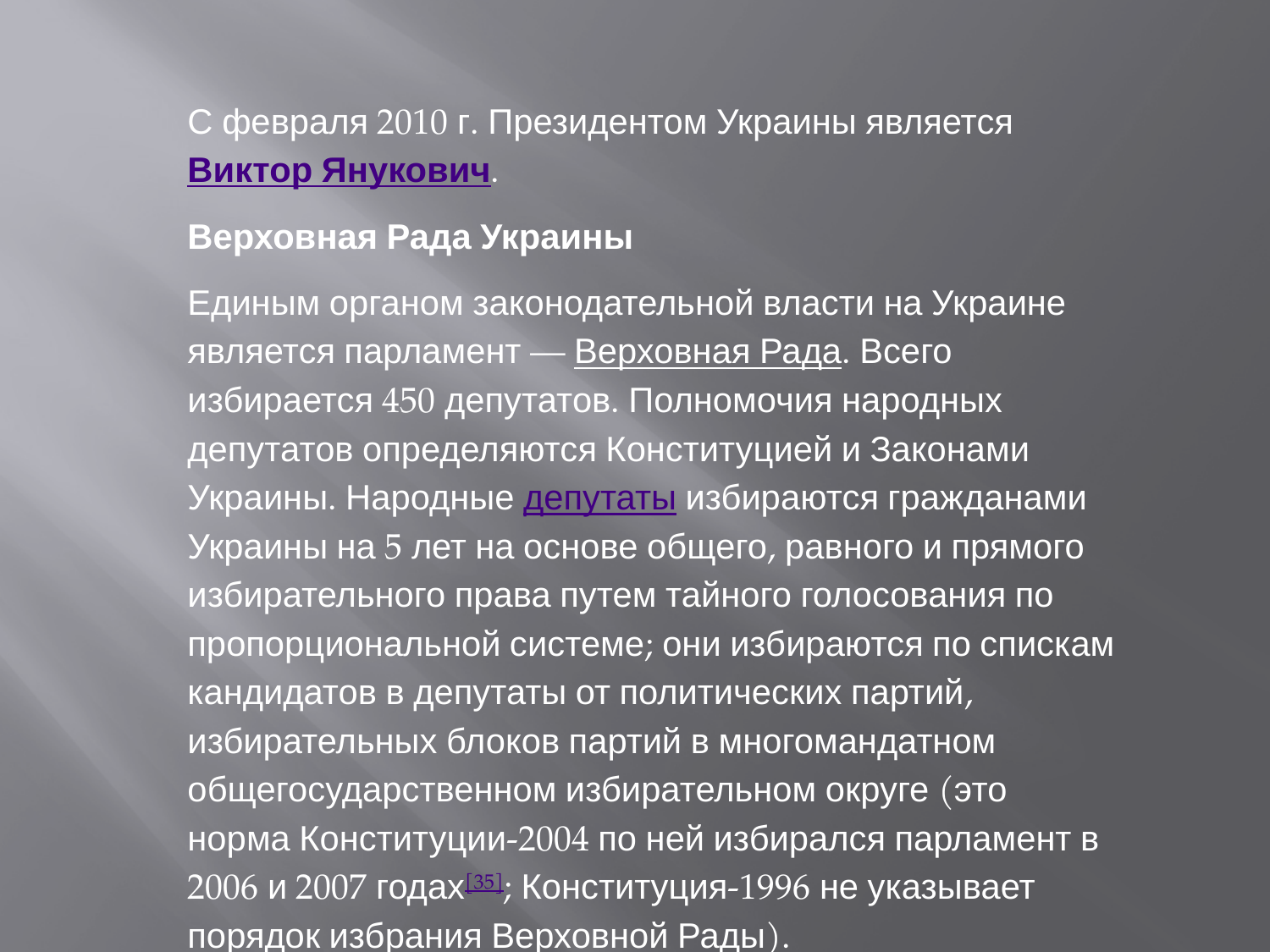

С февраля 2010 г. Президентом Украины является Виктор Янукович.
Верховная Рада Украины
Единым органом законодательной власти на Украине является парламент — Верховная Рада. Всего избирается 450 депутатов. Полномочия народных депутатов определяются Конституцией и Законами Украины. Народные депутаты избираются гражданами Украины на 5 лет на основе общего, равного и прямого избирательного права путем тайного голосования по пропорциональной системе; они избираются по спискам кандидатов в депутаты от политических партий, избирательных блоков партий в многомандатном общегосударственном избирательном округе (это норма Конституции-2004 по ней избирался парламент в 2006 и 2007 годах[35]; Конституция-1996 не указывает порядок избрания Верховной Рады).